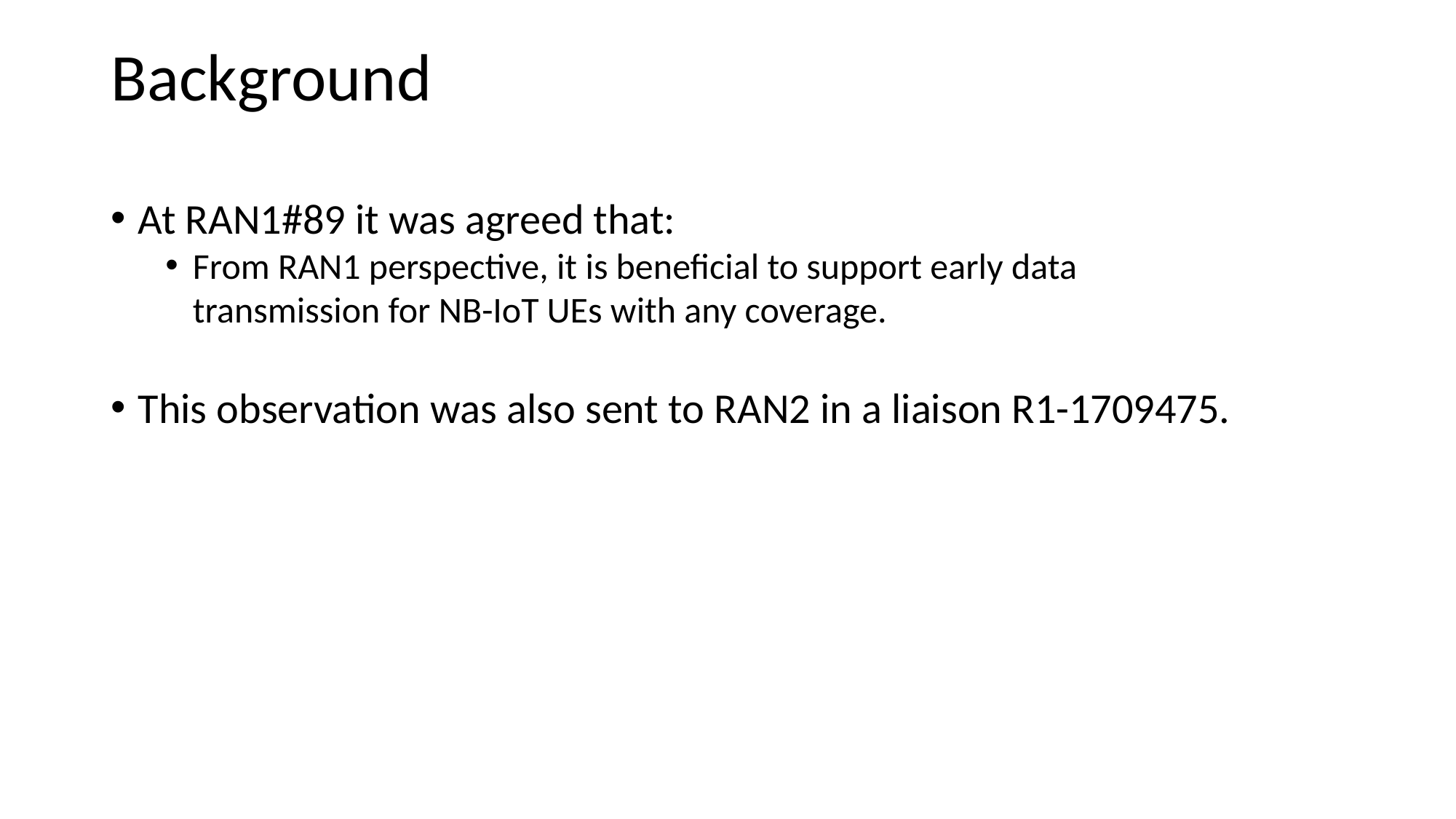

# Background
At RAN1#89 it was agreed that:
From RAN1 perspective, it is beneficial to support early data transmission for NB-IoT UEs with any coverage.

This observation was also sent to RAN2 in a liaison R1-1709475.